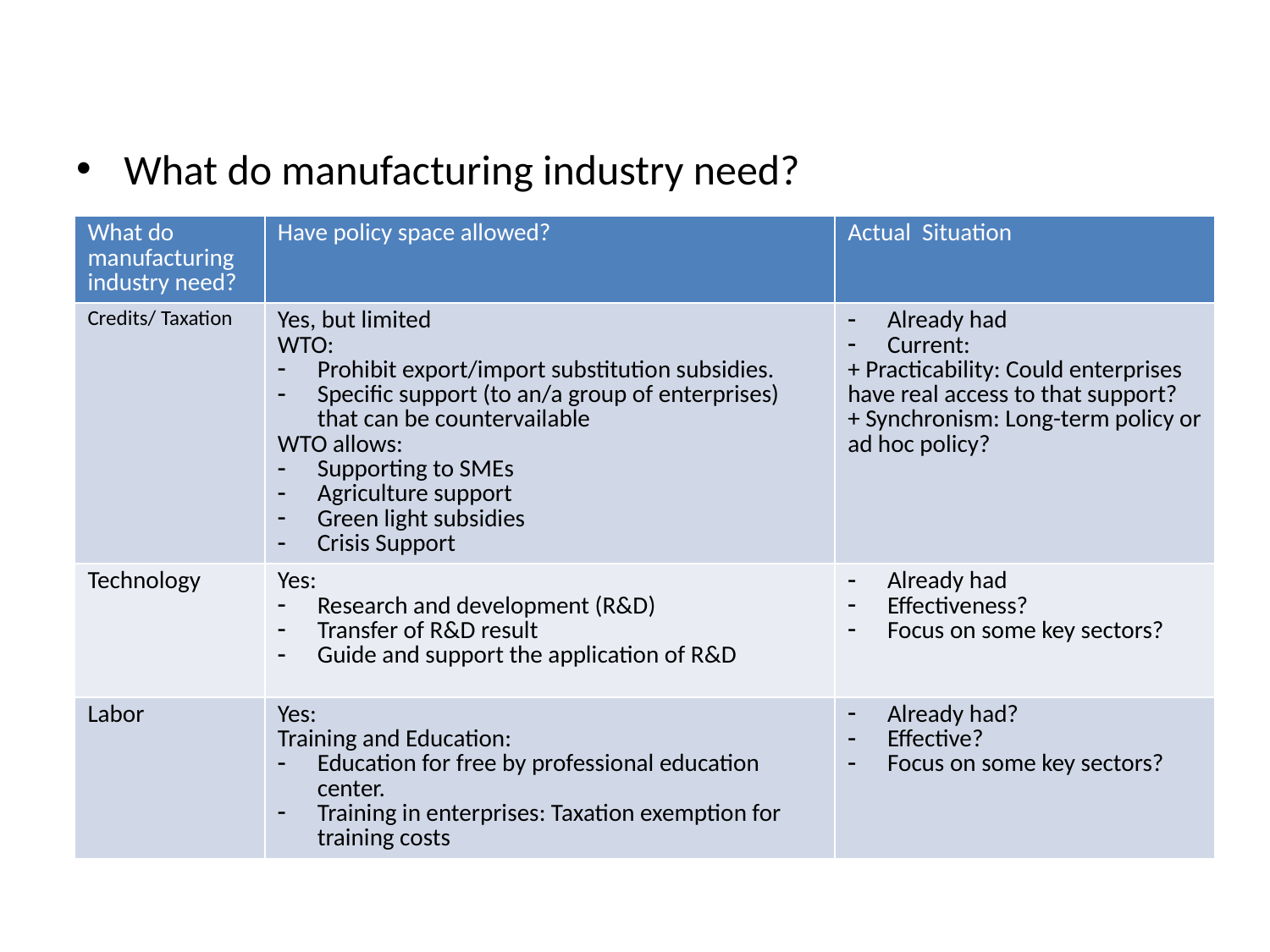

#
What do manufacturing industry need?

| What do manufacturing industry need? | Have policy space allowed? | Actual Situation |
| --- | --- | --- |
| Credits/ Taxation | Yes, but limited WTO: Prohibit export/import substitution subsidies. Specific support (to an/a group of enterprises) that can be countervailable WTO allows: Supporting to SMEs Agriculture support Green light subsidies Crisis Support | Already had Current: + Practicability: Could enterprises have real access to that support? + Synchronism: Long-term policy or ad hoc policy? |
| Technology | Yes: Research and development (R&D) Transfer of R&D result Guide and support the application of R&D | Already had Effectiveness? Focus on some key sectors? |
| Labor | Yes: Training and Education: Education for free by professional education center. Training in enterprises: Taxation exemption for training costs | Already had? Effective? Focus on some key sectors? |